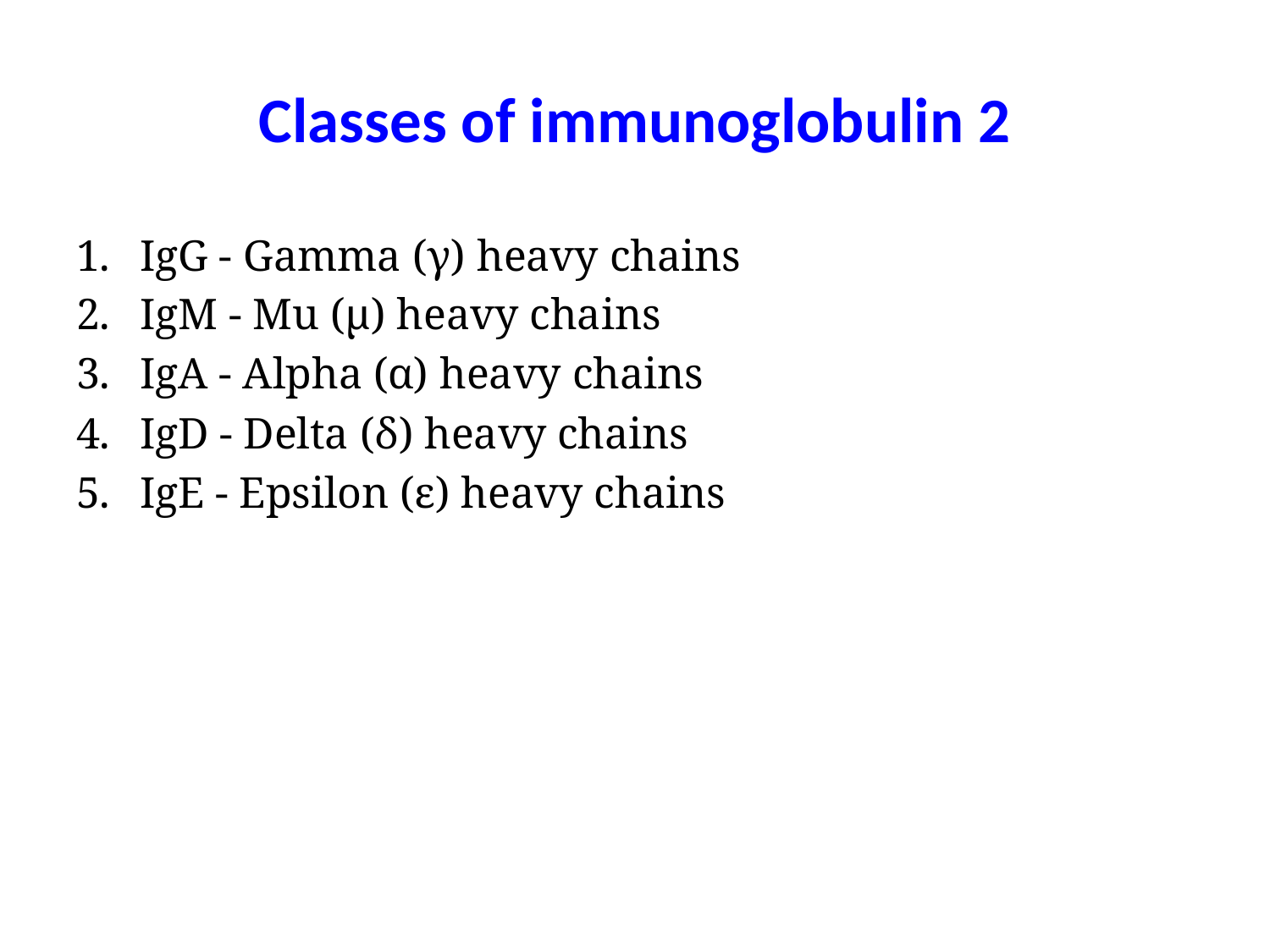

# Classes of immunoglobulin 2
IgG - Gamma (γ) heavy chains
IgM - Mu (μ) heavy chains
IgA - Alpha (α) heavy chains
IgD - Delta (δ) heavy chains
IgE - Epsilon (ε) heavy chains